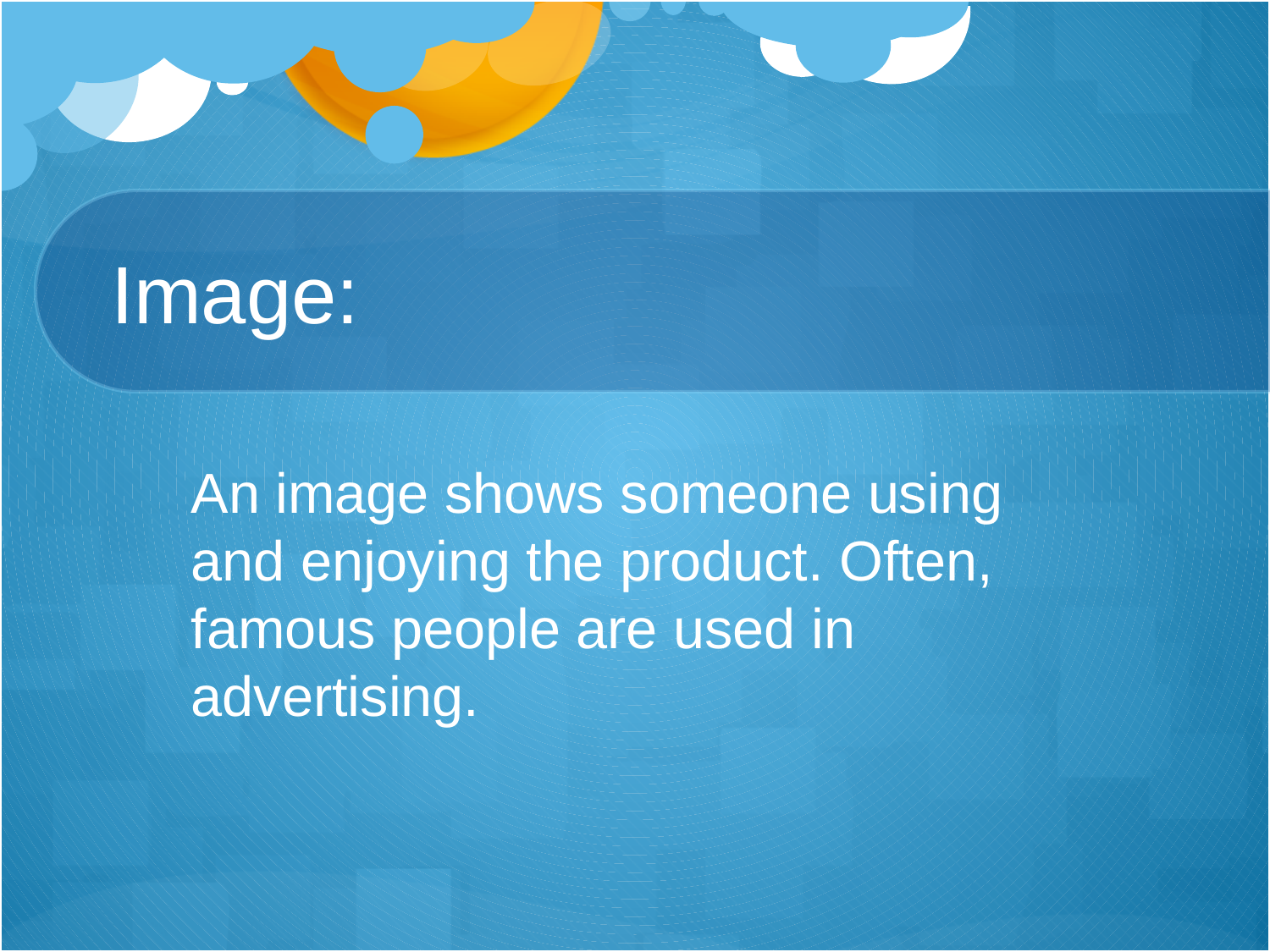

# Image:
An image shows someone using and enjoying the product. Often, famous people are used in advertising.